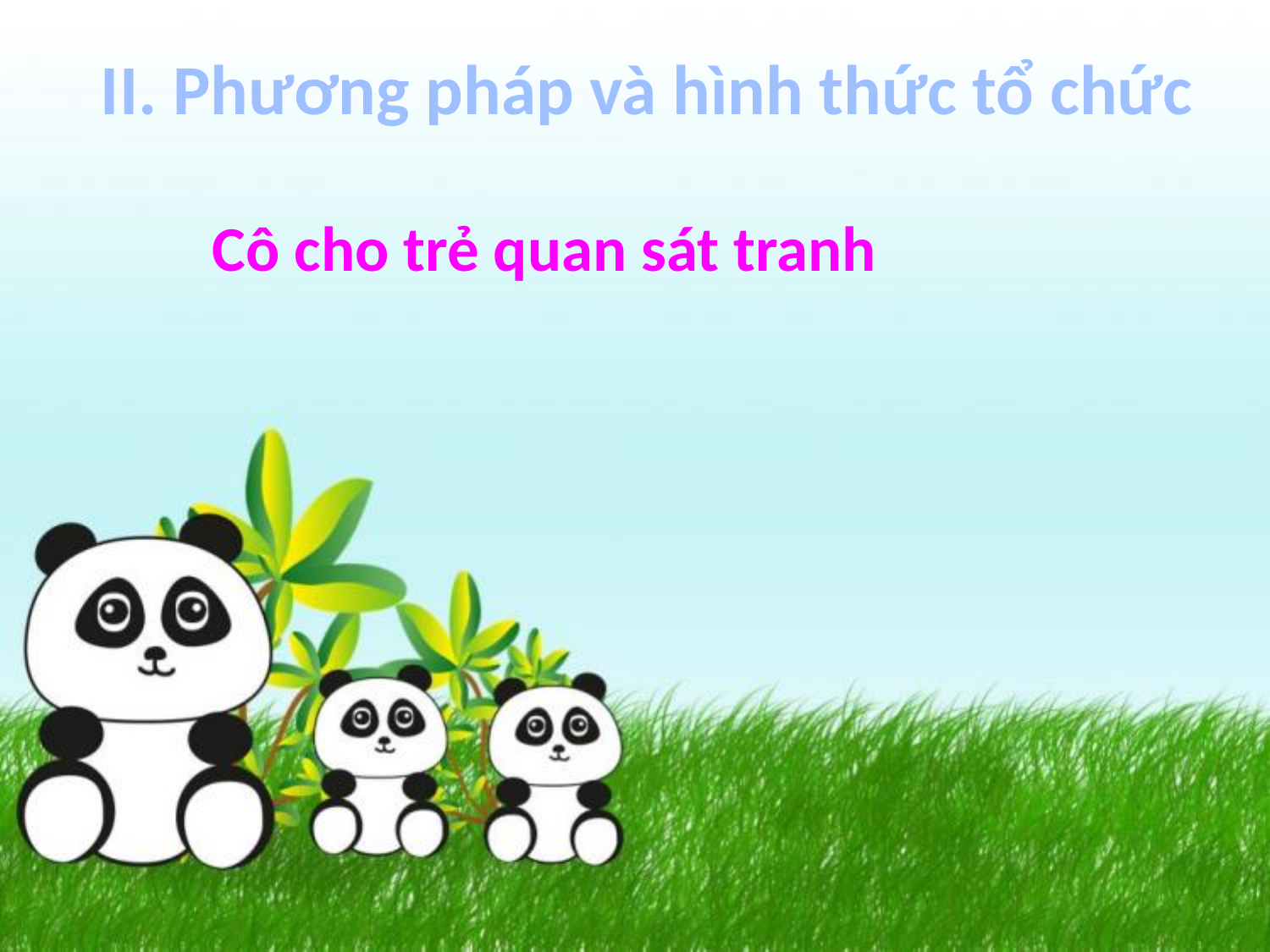

II. Phương pháp và hình thức tổ chức
Cô cho trẻ quan sát tranh